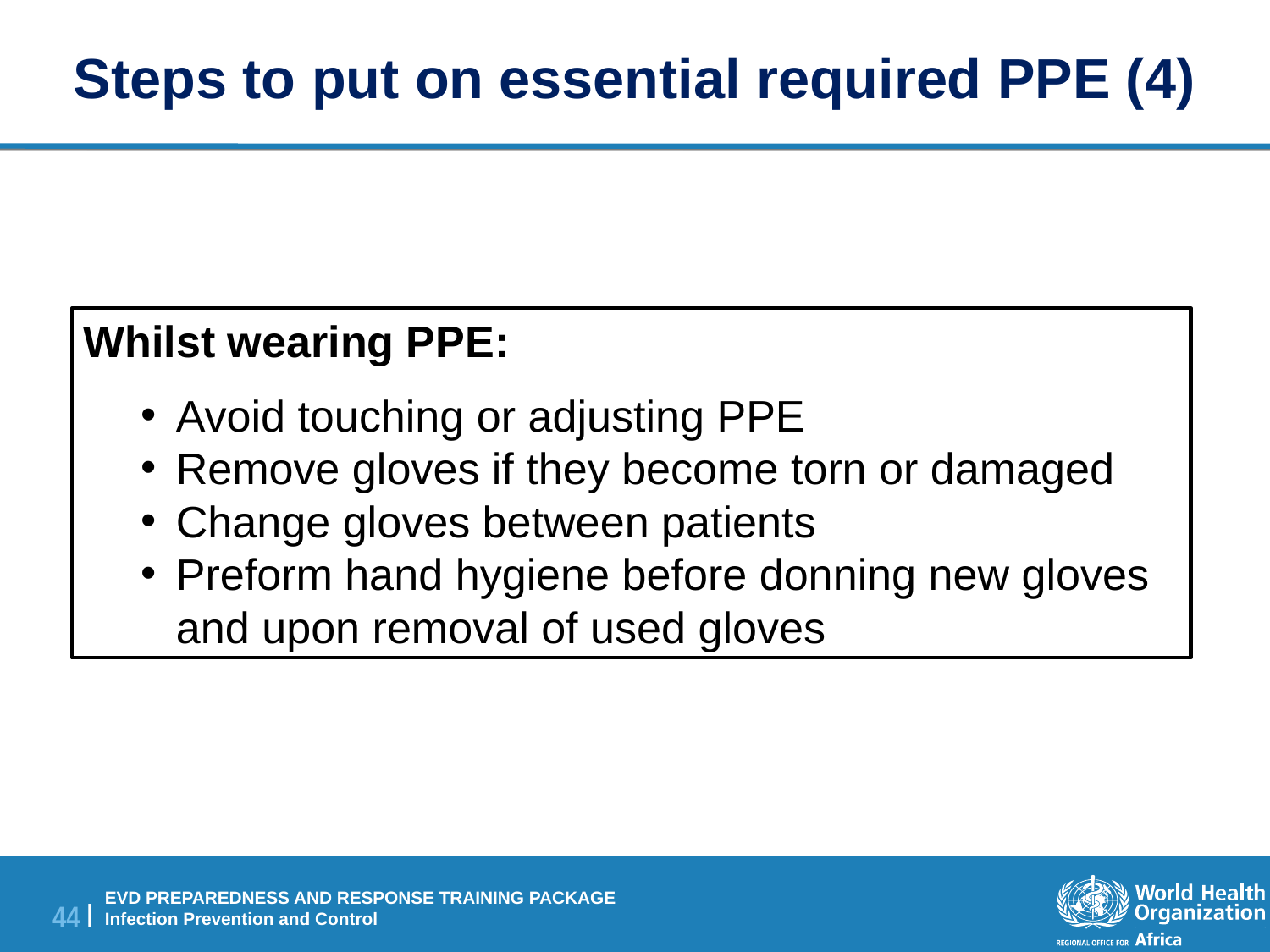

Steps to put on essential required PPE (4)
Whilst wearing PPE:
Avoid touching or adjusting PPE
Remove gloves if they become torn or damaged
Change gloves between patients
Preform hand hygiene before donning new gloves and upon removal of used gloves